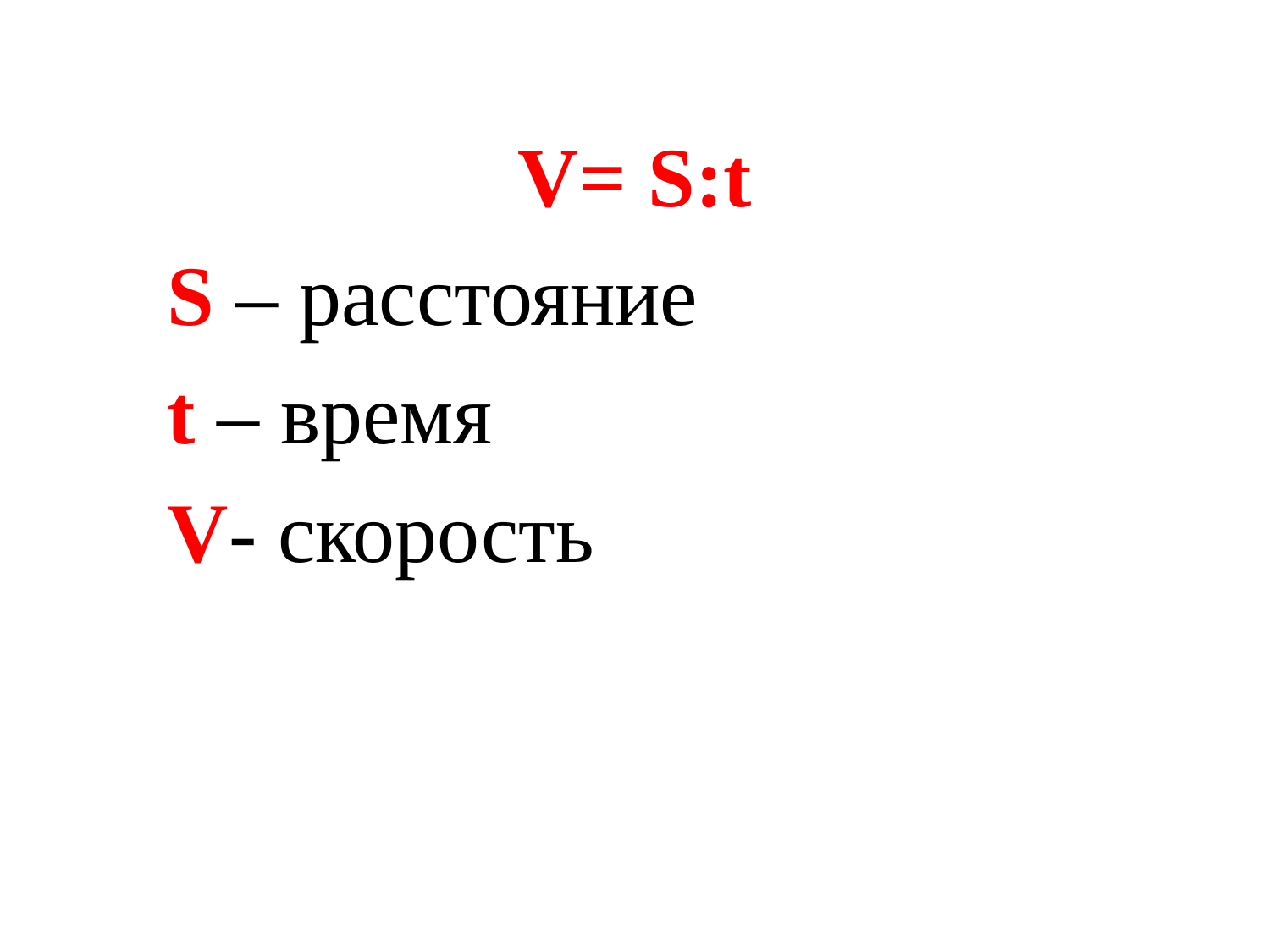

V= S:t
S – расстояние
t – время
V- скорость